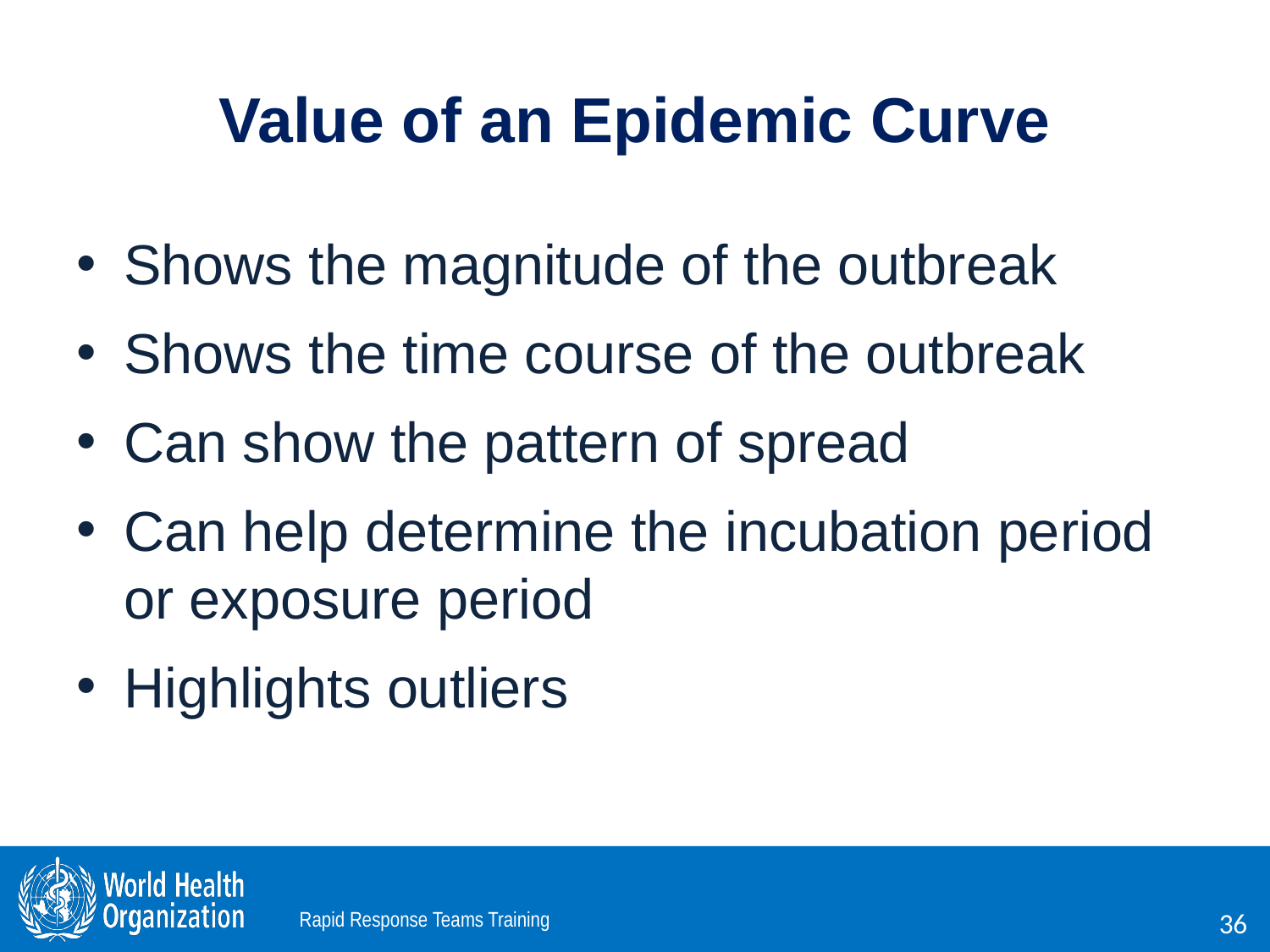

# Value of an Epidemic Curve
Shows the magnitude of the outbreak
Shows the time course of the outbreak
Can show the pattern of spread
Can help determine the incubation period or exposure period
Highlights outliers